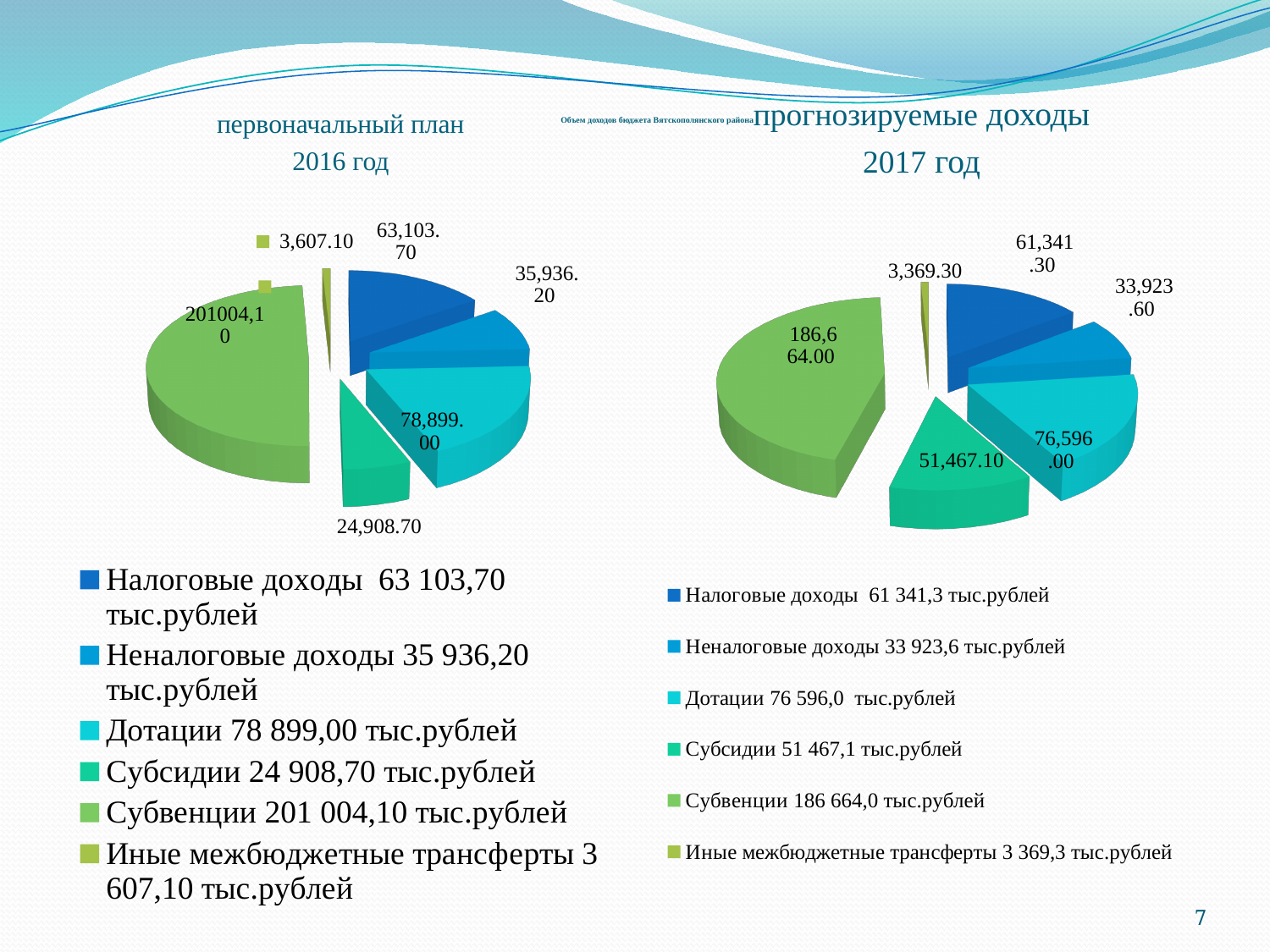

# Объем доходов бюджета Вятскополянского района
первоначальный план
2016 год
прогнозируемые доходы
2017 год

[unsupported chart]

[unsupported chart]

7